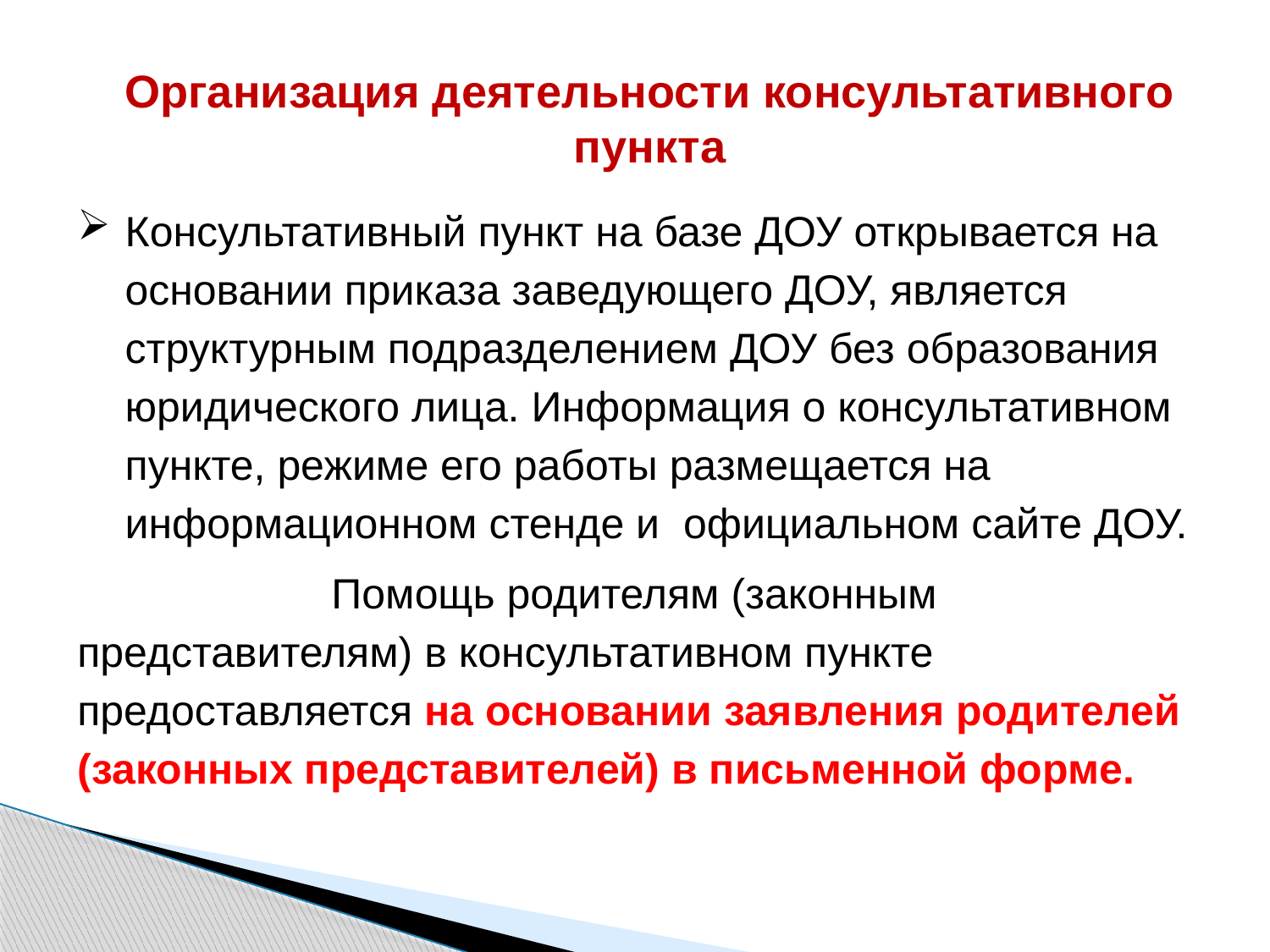

Организация деятельности консультативного пункта

Консультативный пункт на базе ДОУ открывается на основании приказа заведующего ДОУ, является структурным подразделением ДОУ без образования юридического лица. Информация о консультативном пункте, режиме его работы размещается на информационном стенде и  официальном сайте ДОУ.

		Помощь родителям (законным представителям) в консультативном пункте предоставляется на основании заявления родителей (законных представителей) в письменной форме.